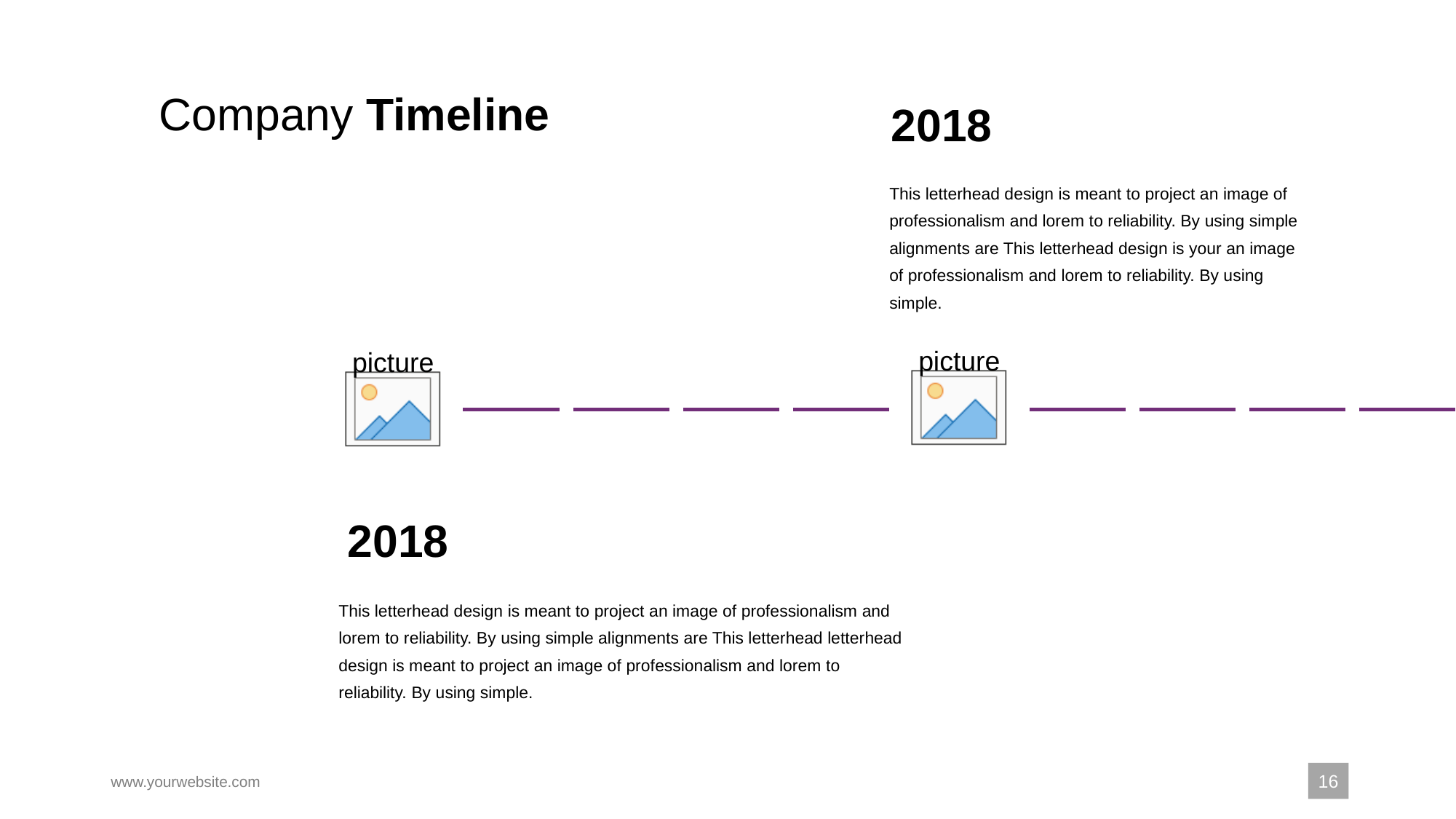

Company Timeline
2018
This letterhead design is meant to project an image of professionalism and lorem to reliability. By using simple alignments are This letterhead design is your an image of professionalism and lorem to reliability. By using simple.

2018
This letterhead design is meant to project an image of professionalism and lorem to reliability. By using simple alignments are This letterhead letterhead design is meant to project an image of professionalism and lorem to reliability. By using simple.
16
www.yourwebsite.com